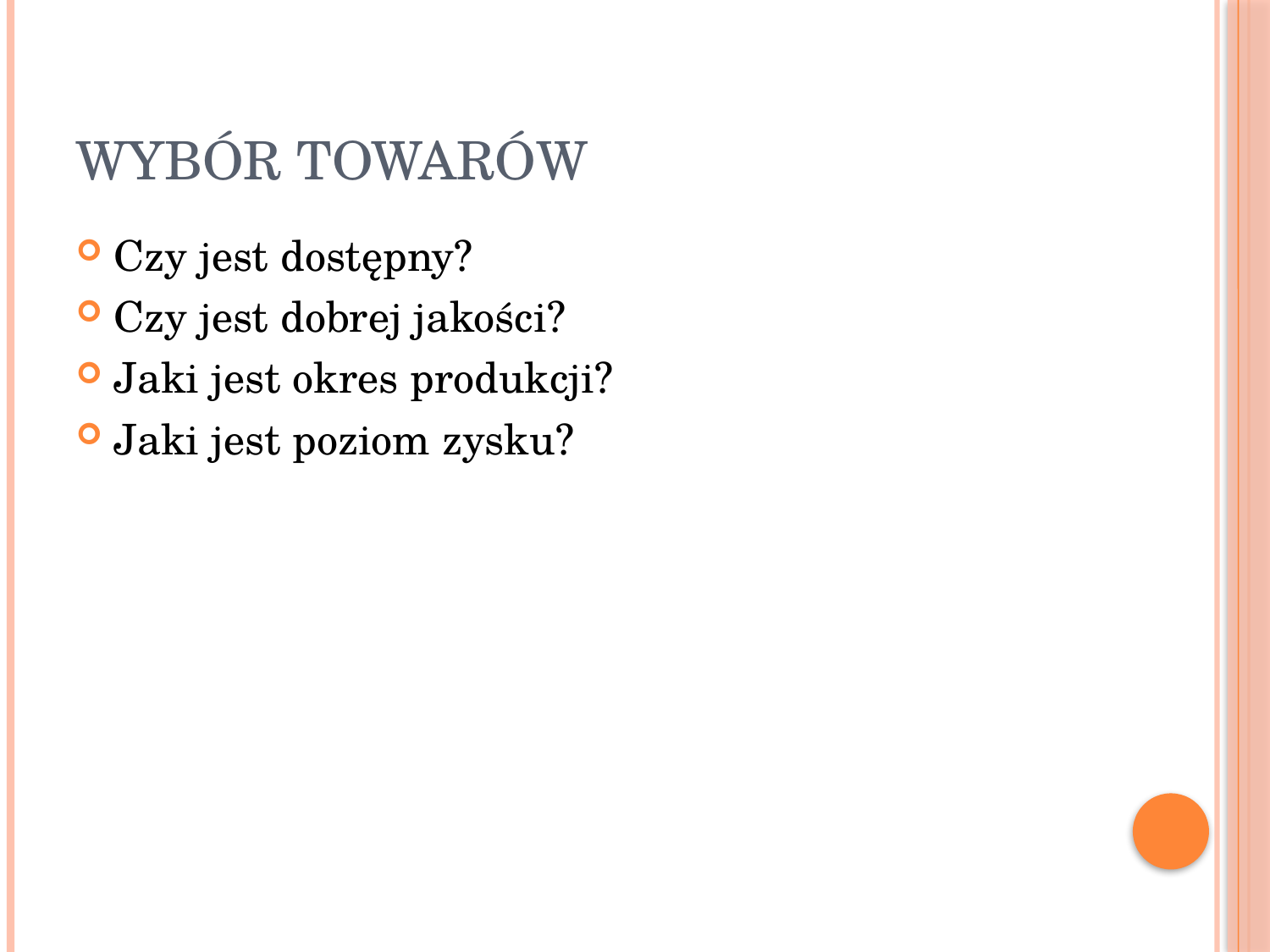

# Wybór towarów
Czy jest dostępny?
Czy jest dobrej jakości?
Jaki jest okres produkcji?
Jaki jest poziom zysku?